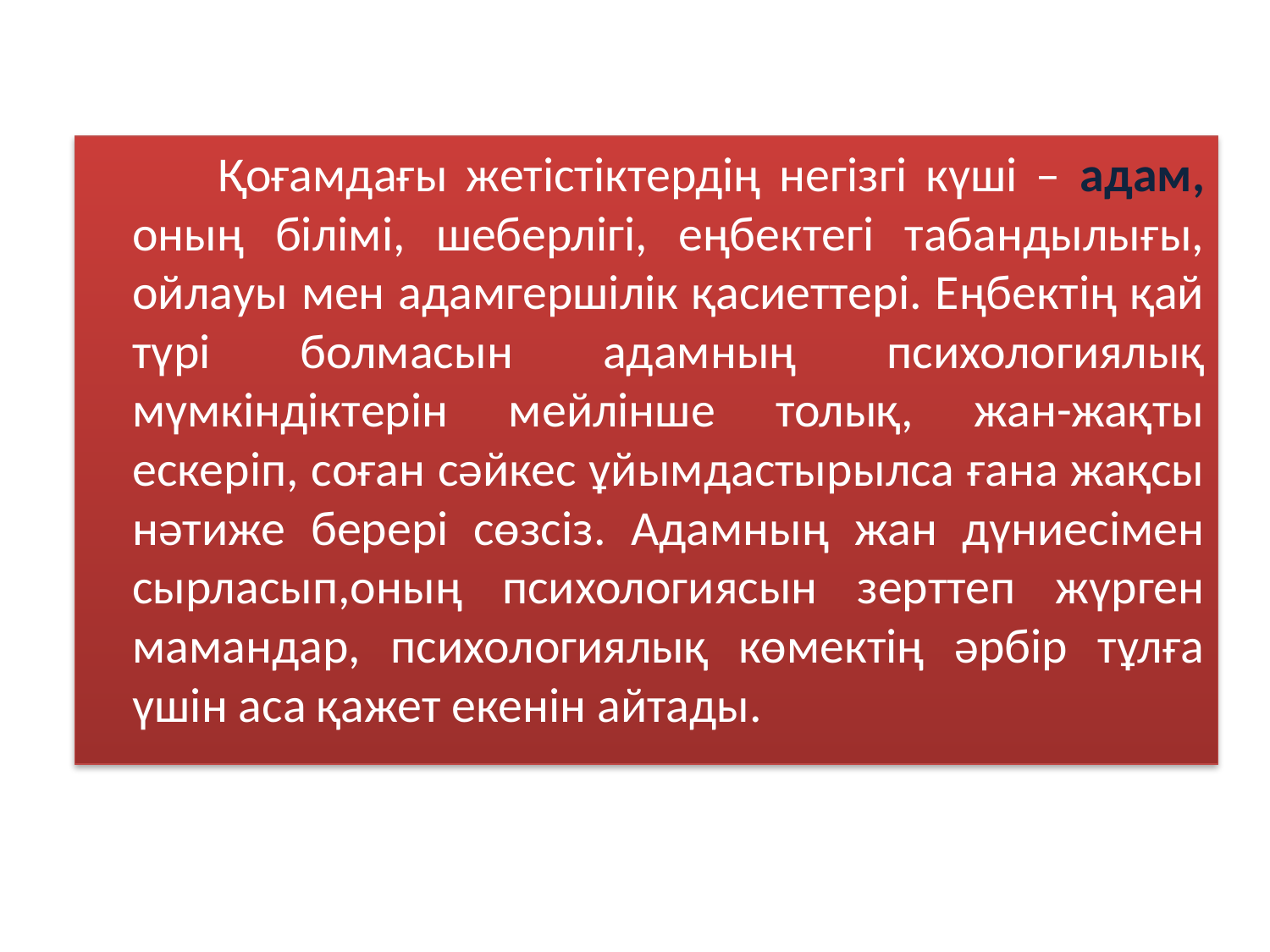

Қоғамдағы жетістіктердің негізгі күші – адам, оның білімі, шеберлігі, еңбектегі табандылығы, ойлауы мен адамгершілік қасиеттері. Еңбектің қай түрі болмасын адамның психологиялық мүмкіндіктерін мейлінше толық, жан-жақты ескеріп, соған сәйкес ұйымдастырылса ғана жақсы нәтиже берері сөзсіз. Адамның жан дүниесімен сырласып,оның психологиясын зерттеп жүрген мамандар, психологиялық көмектің әрбір тұлға үшін аса қажет екенін айтады.